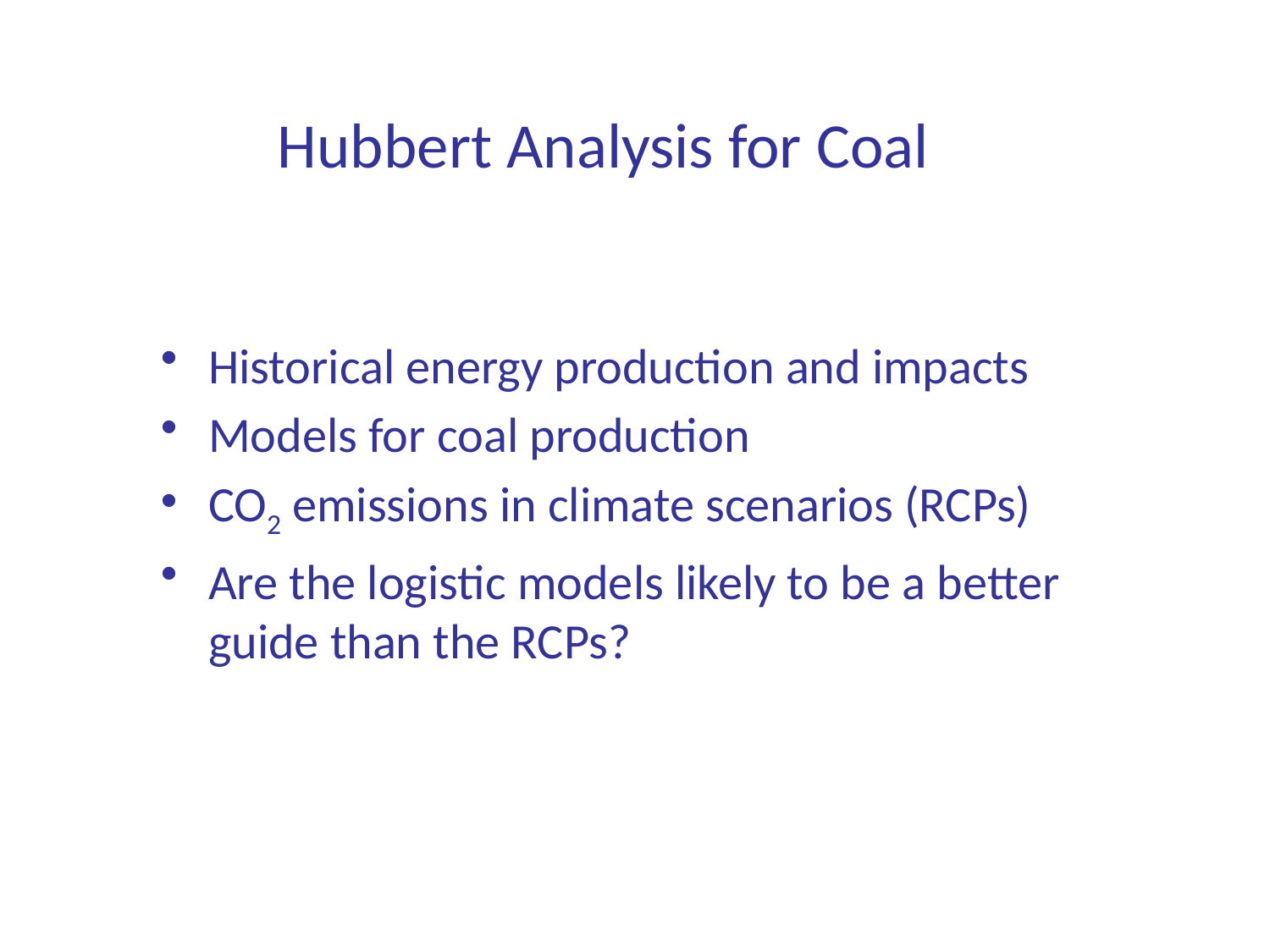

# Hubbert Analysis for Coal
Historical energy production and impacts
Models for coal production
CO2 emissions in climate scenarios (RCPs)
Are the logistic models likely to be a better guide than the RCPs?